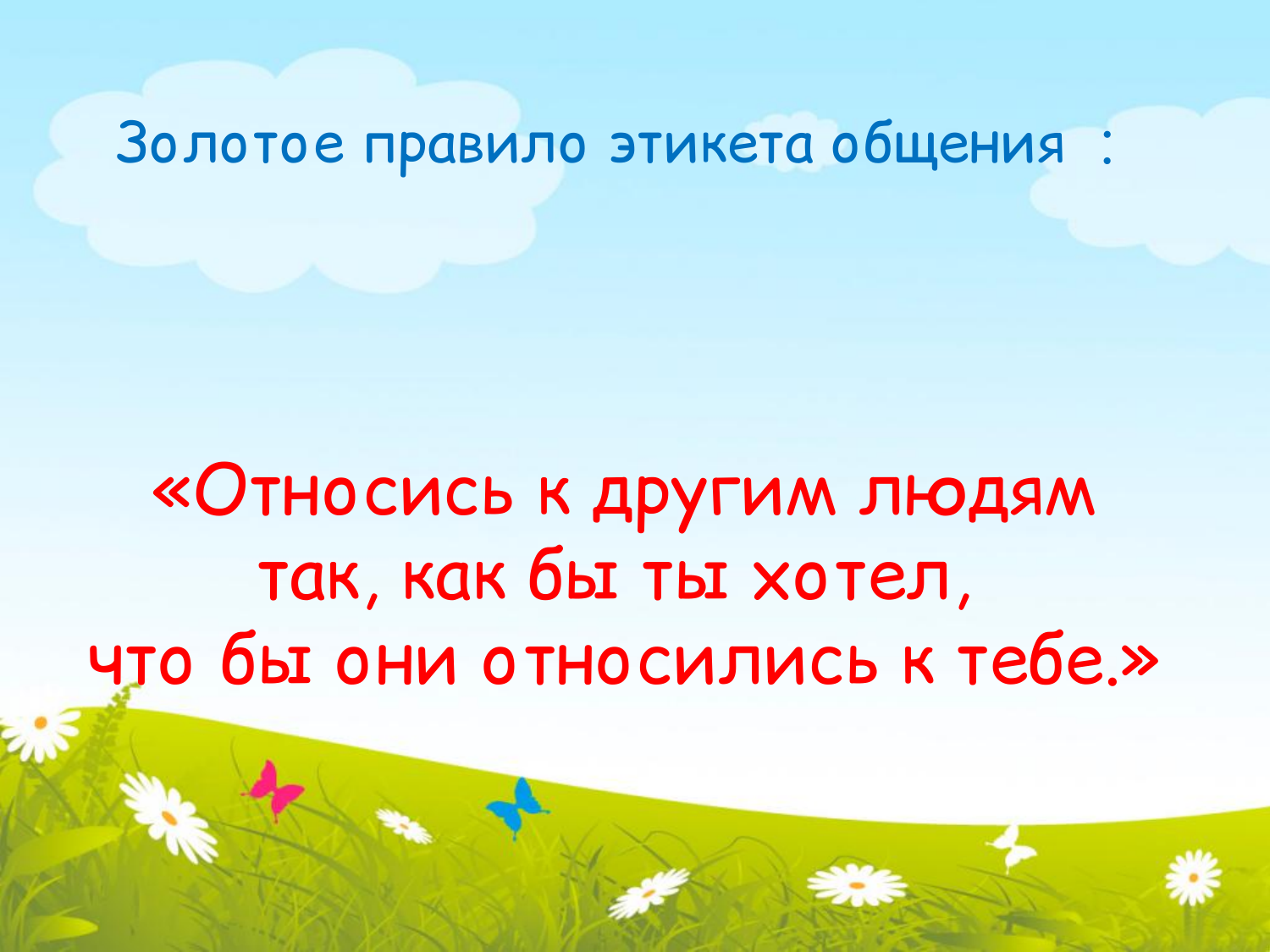

Золотое правило этикета общения  :

«Относись к другим людям так, как бы ты хотел,
что бы они относились к тебе.»